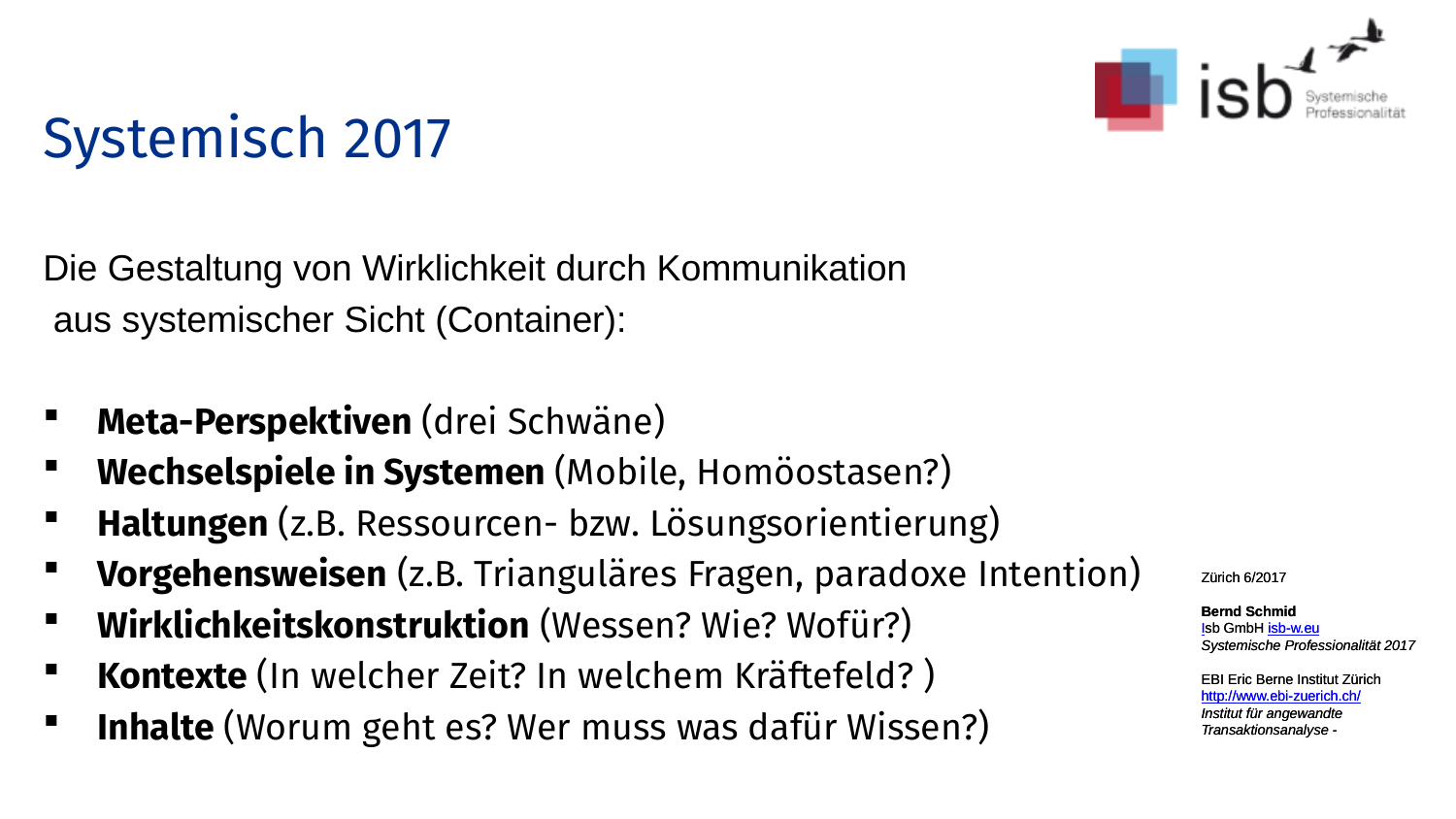

# Systemisch 2017
Die Gestaltung von Wirklichkeit durch Kommunikation
 aus systemischer Sicht (Container):

Meta-Perspektiven (drei Schwäne)
Wechselspiele in Systemen (Mobile, Homöostasen?)
Haltungen (z.B. Ressourcen- bzw. Lösungsorientierung)
Vorgehensweisen (z.B. Trianguläres Fragen, paradoxe Intention)
Wirklichkeitskonstruktion (Wessen? Wie? Wofür?)
Kontexte (In welcher Zeit? In welchem Kräftefeld? )
Inhalte (Worum geht es? Wer muss was dafür Wissen?)

Zürich 6/2017
Bernd Schmid
Isb GmbH isb-w.eu
Systemische Professionalität 2017

EBI Eric Berne Institut Zürich
http://www.ebi-zuerich.ch/
Institut für angewandte Transaktionsanalyse -